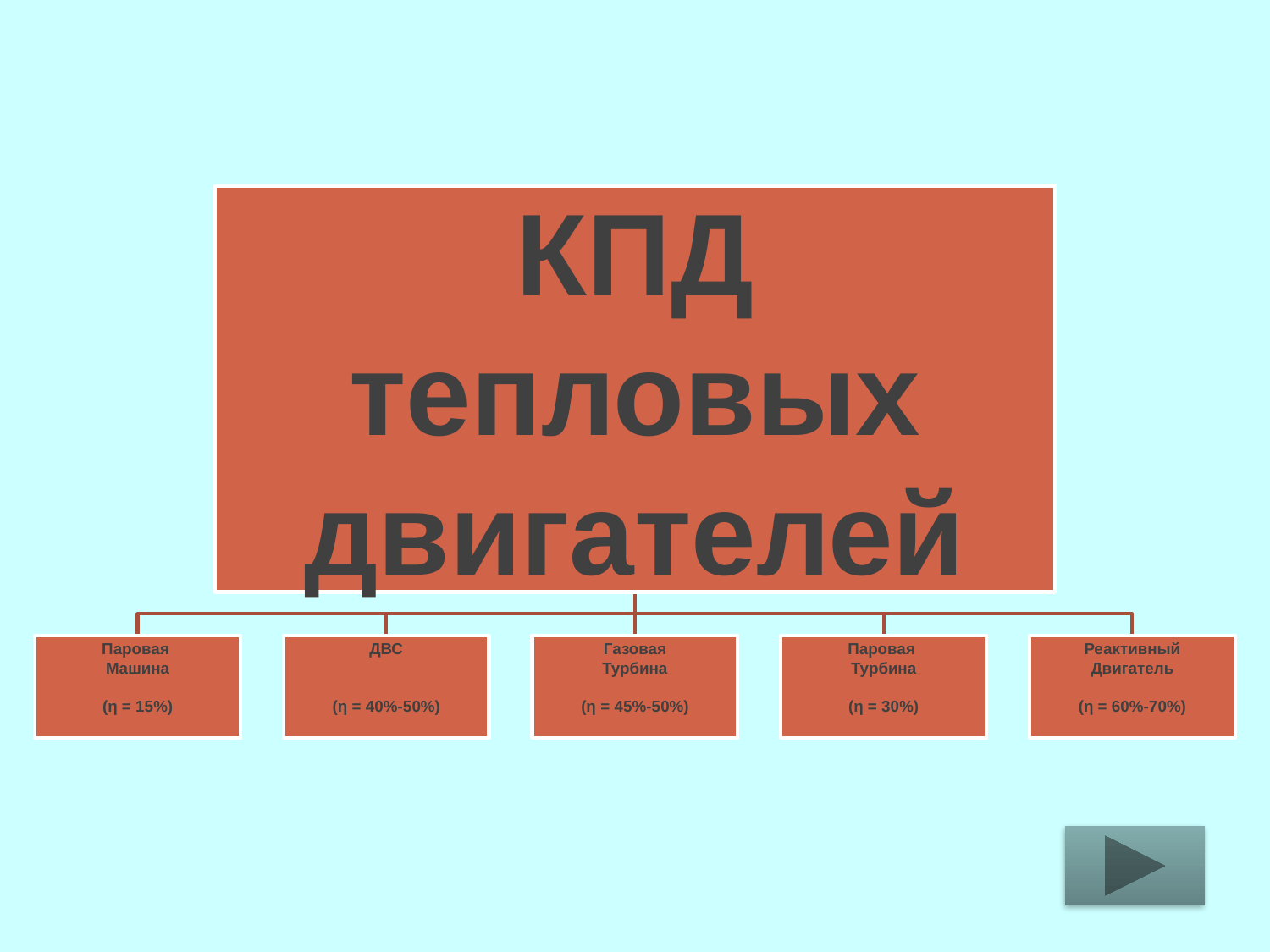

КПД
 тепловых
двигателей
Паровая
Машина

(η = 15%)

ДВС

(η = 40%-50%)

Газовая
Турбина

(η = 45%-50%)

Паровая
Турбина

(η = 30%)

Реактивный
Двигатель

(η = 60%-70%)